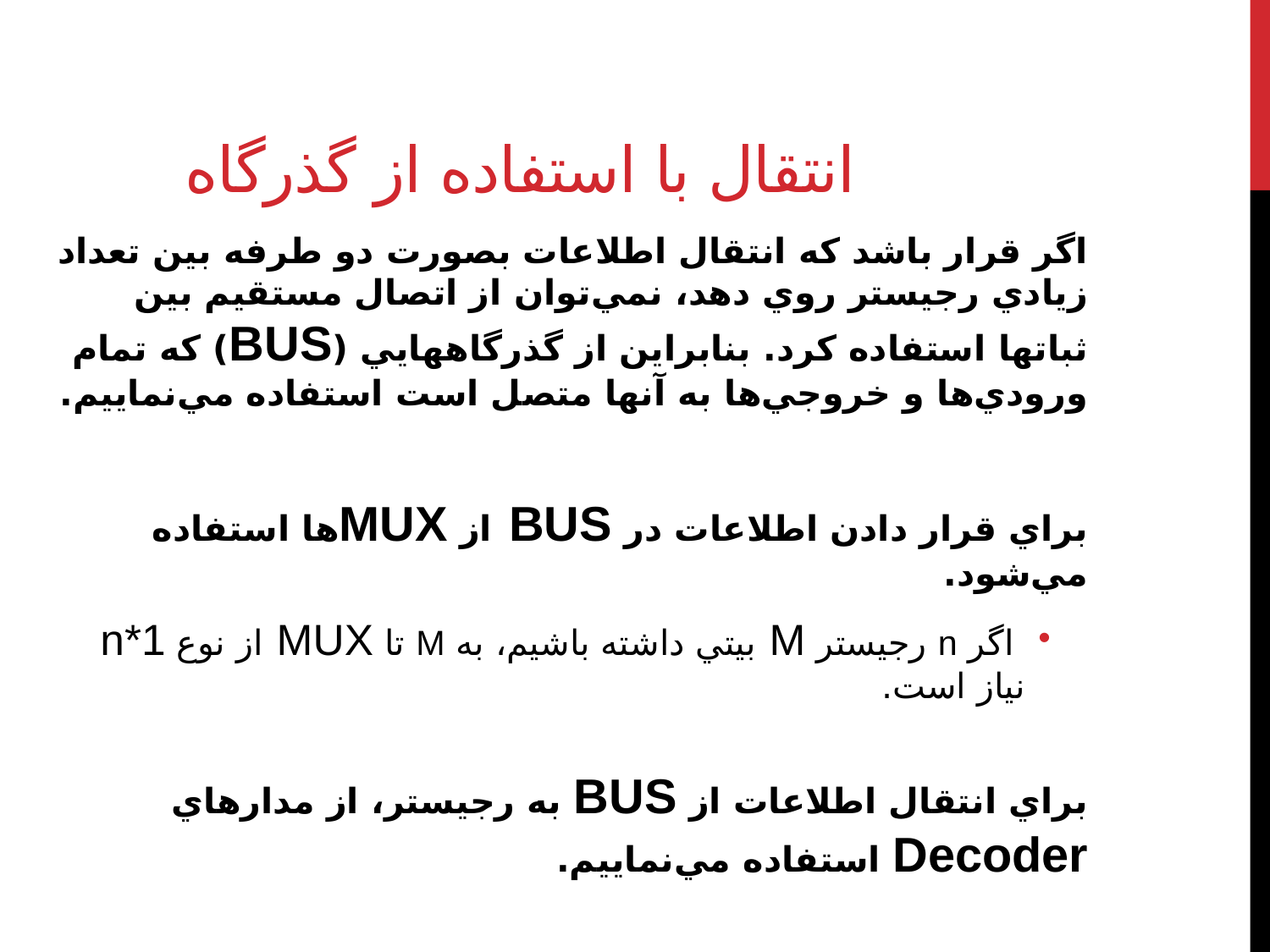

# انتقال با استفاده از گذرگاه
اگر قرار باشد که انتقال اطلاعات بصورت دو طرفه بين تعداد زيادي رجيستر روي دهد، نمي‌توان از اتصال مستقيم بين ثباتها استفاده کرد. بنابراين از گذرگاههايي (BUS) که تمام ورودي‌ها و خروجي‌ها به آنها متصل است استفاده مي‌نماييم.

براي قرار دادن اطلاعات در BUS از MUXها استفاده مي‌شود.
 اگر n رجيستر M بيتي داشته باشیم، به M تا MUX از نوع n*1 نیاز است.

براي انتقال اطلاعات از BUS به رجيستر، از مدارهاي Decoder استفاده مي‌نماييم.